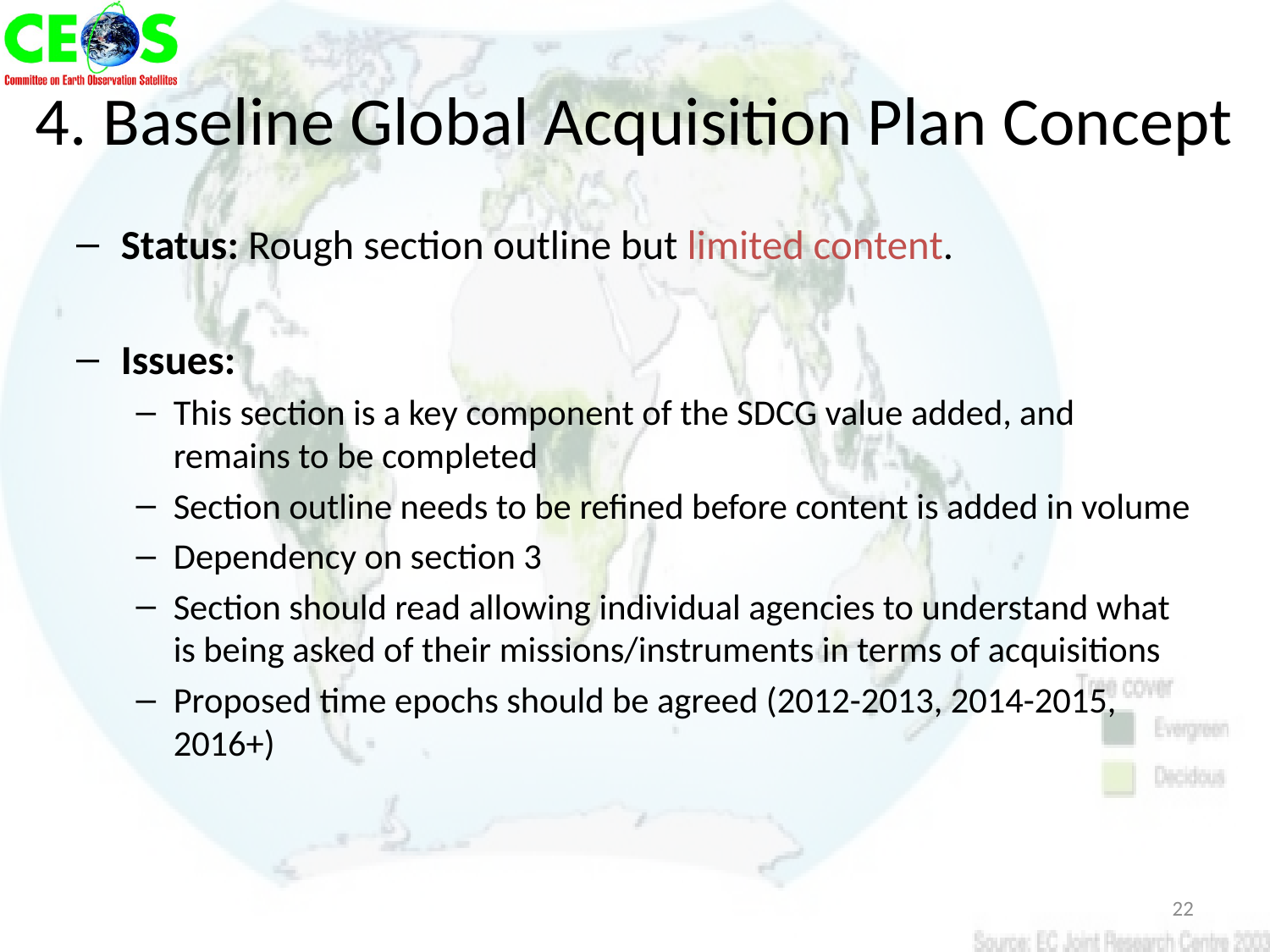

# 4. Baseline Global Acquisition Plan Concept
Status: Rough section outline but limited content.

Issues:
This section is a key component of the SDCG value added, and remains to be completed
Section outline needs to be refined before content is added in volume
Dependency on section 3
Section should read allowing individual agencies to understand what is being asked of their missions/instruments in terms of acquisitions
Proposed time epochs should be agreed (2012-2013, 2014-2015, 2016+)
22